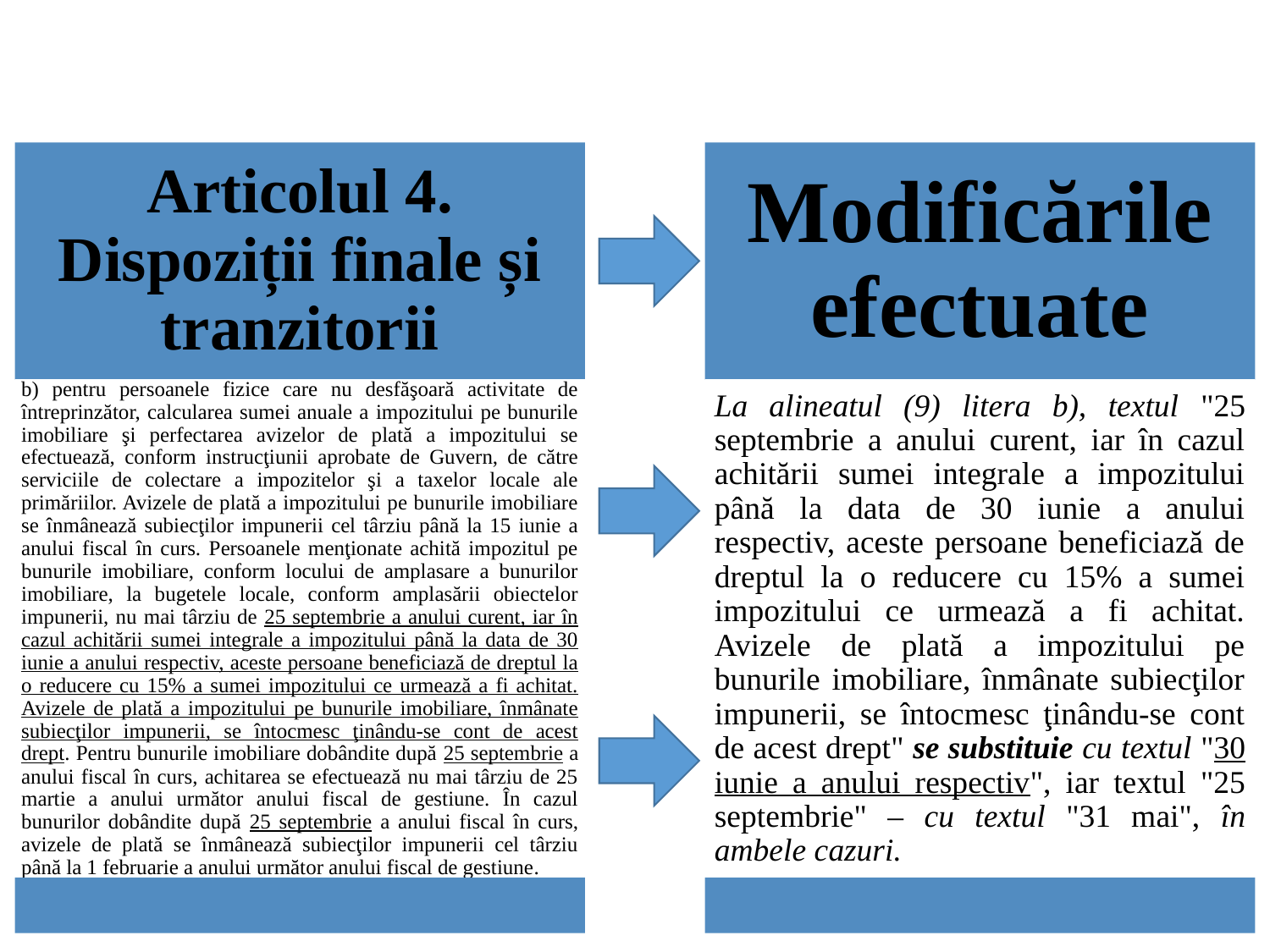

Articolul 4. Dispoziții finale și tranzitorii
b) pentru persoanele fizice care nu desfăşoară activitate de întreprinzător, calcularea sumei anuale a impozitului pe bunurile imobiliare şi perfectarea avizelor de plată a impozitului se efectuează, conform instrucţiunii aprobate de Guvern, de către serviciile de colectare a impozitelor şi a taxelor locale ale primăriilor. Avizele de plată a impozitului pe bunurile imobiliare se înmânează subiecţilor impunerii cel târziu până la 15 iunie a anului fiscal în curs. Persoanele menţionate achită impozitul pe bunurile imobiliare, conform locului de amplasare a bunurilor imobiliare, la bugetele locale, conform amplasării obiectelor impunerii, nu mai târziu de 25 septembrie a anului curent, iar în cazul achitării sumei integrale a impozitului până la data de 30 iunie a anului respectiv, aceste persoane beneficiază de dreptul la o reducere cu 15% a sumei impozitului ce urmează a fi achitat. Avizele de plată a impozitului pe bunurile imobiliare, înmânate subiecţilor impunerii, se întocmesc ţinându-se cont de acest drept. Pentru bunurile imobiliare dobândite după 25 septembrie a anului fiscal în curs, achitarea se efectuează nu mai târziu de 25 martie a anului următor anului fiscal de gestiune. În cazul bunurilor dobândite după 25 septembrie a anului fiscal în curs, avizele de plată se înmânează subiecţilor impunerii cel târziu până la 1 februarie a anului următor anului fiscal de gestiune.
Modificările efectuate
La alineatul (9) litera b), textul "25 septembrie a anului curent, iar în cazul achitării sumei integrale a impozitului până la data de 30 iunie a anului respectiv, aceste persoane beneficiază de dreptul la o reducere cu 15% a sumei impozitului ce urmează a fi achitat. Avizele de plată a impozitului pe bunurile imobiliare, înmânate subiecţilor impunerii, se întocmesc ţinându-se cont de acest drept" se substituie cu textul "30 iunie a anului respectiv", iar textul "25 septembrie" – cu textul "31 mai", în ambele cazuri.

49